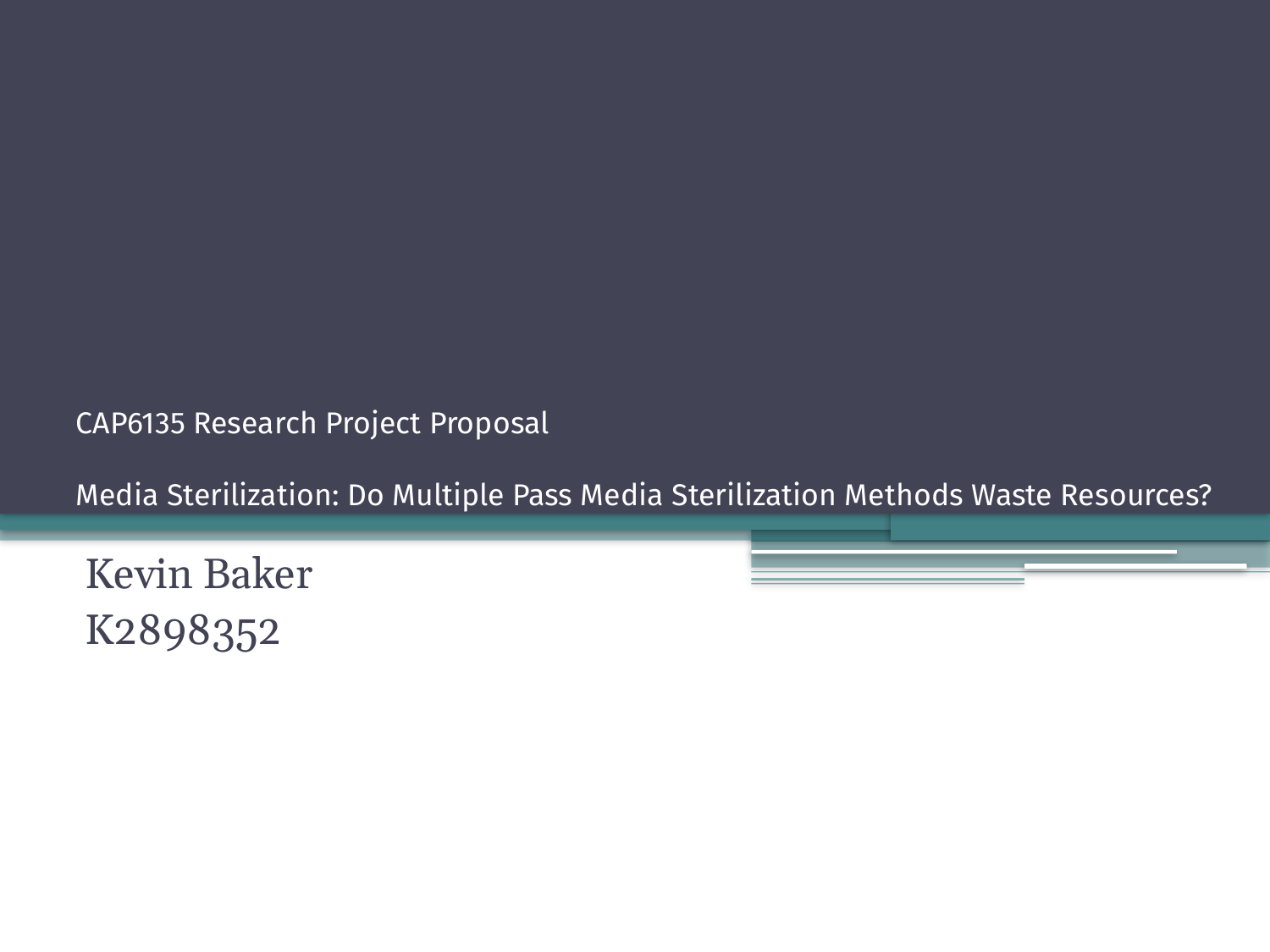

# CAP6135 Research Project Proposal Media Sterilization: Do Multiple Pass Media Sterilization Methods Waste Resources?
Kevin Baker
K2898352